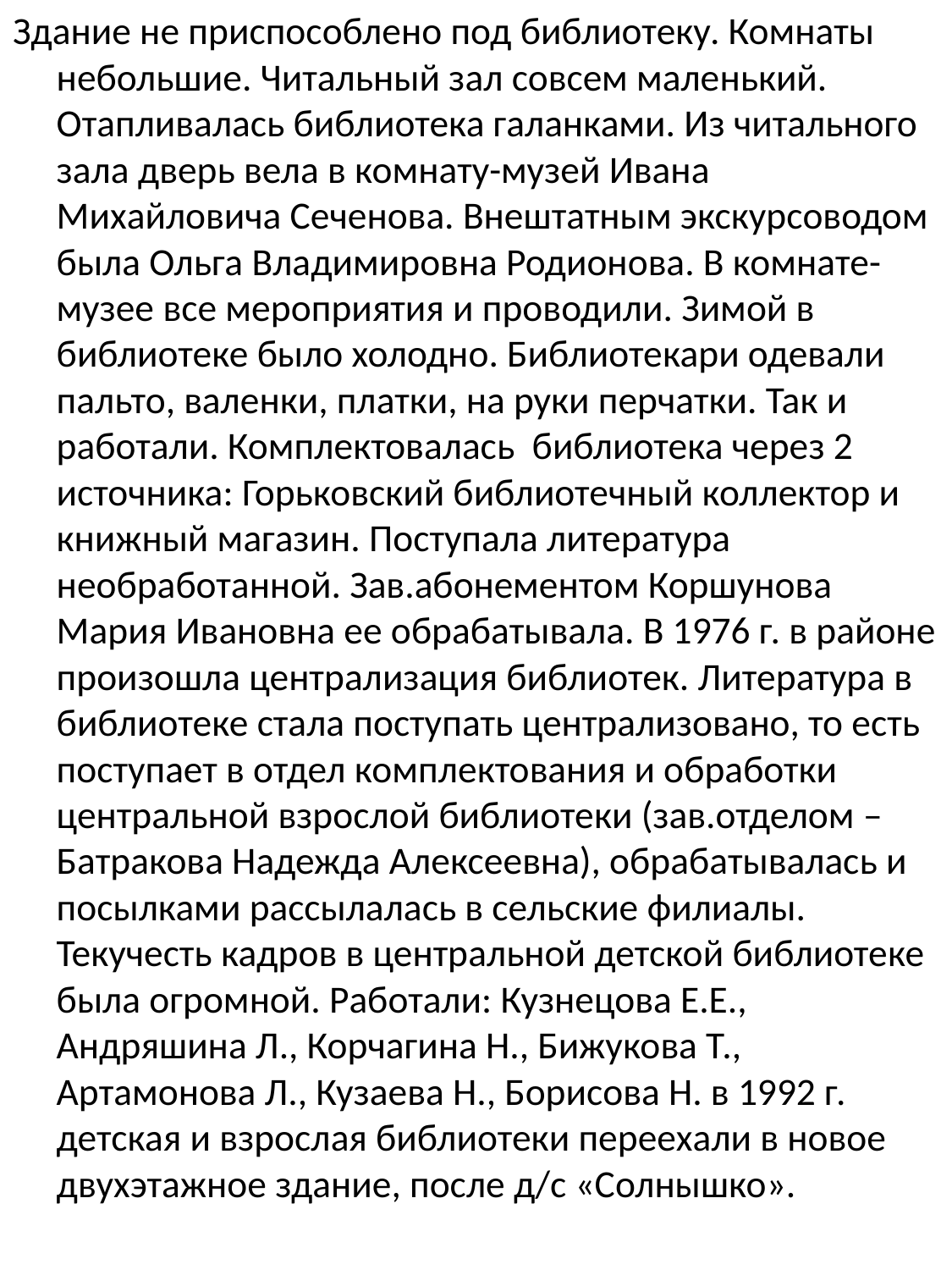

Здание не приспособлено под библиотеку. Комнаты небольшие. Читальный зал совсем маленький. Отапливалась библиотека галанками. Из читального зала дверь вела в комнату-музей Ивана Михайловича Сеченова. Внештатным экскурсоводом была Ольга Владимировна Родионова. В комнате-музее все мероприятия и проводили. Зимой в библиотеке было холодно. Библиотекари одевали пальто, валенки, платки, на руки перчатки. Так и работали. Комплектовалась  библиотека через 2 источника: Горьковский библиотечный коллектор и книжный магазин. Поступала литература необработанной. Зав.абонементом Коршунова Мария Ивановна ее обрабатывала. В 1976 г. в районе произошла централизация библиотек. Литература в библиотеке стала поступать централизовано, то есть поступает в отдел комплектования и обработки центральной взрослой библиотеки (зав.отделом – Батракова Надежда Алексеевна), обрабатывалась и посылками рассылалась в сельские филиалы. Текучесть кадров в центральной детской библиотеке была огромной. Работали: Кузнецова Е.Е., Андряшина Л., Корчагина Н., Бижукова Т., Артамонова Л., Кузаева Н., Борисова Н. в 1992 г. детская и взрослая библиотеки переехали в новое двухэтажное здание, после д/с «Солнышко».